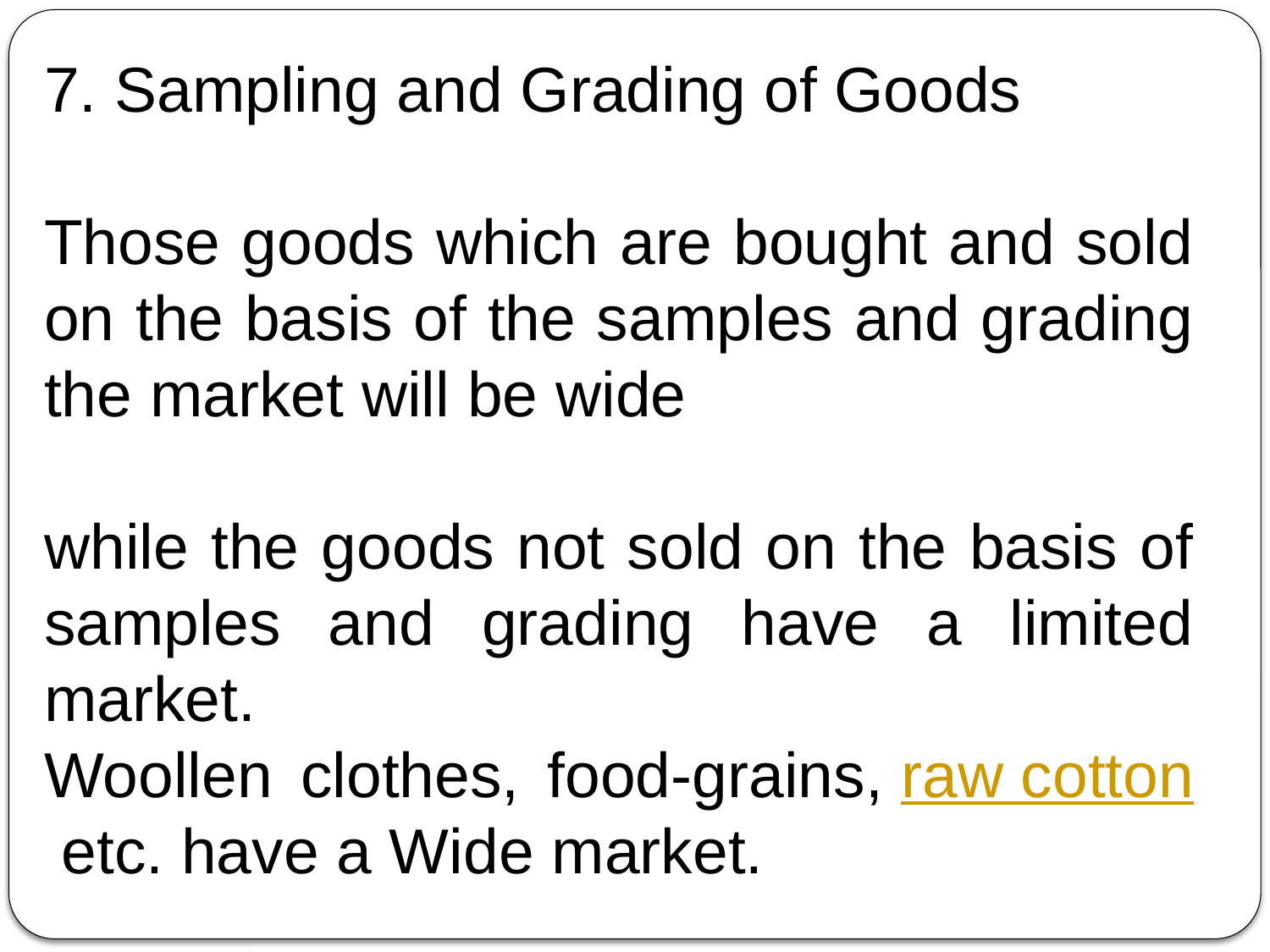

7. Sampling and Grading of Goods

Those goods which are bought and sold on the basis of the samples and grading the market will be wide

while the goods not sold on the basis of samples and grading have a limited market.
Woollen clothes, food-grains, raw cotton etc. have a Wide market.